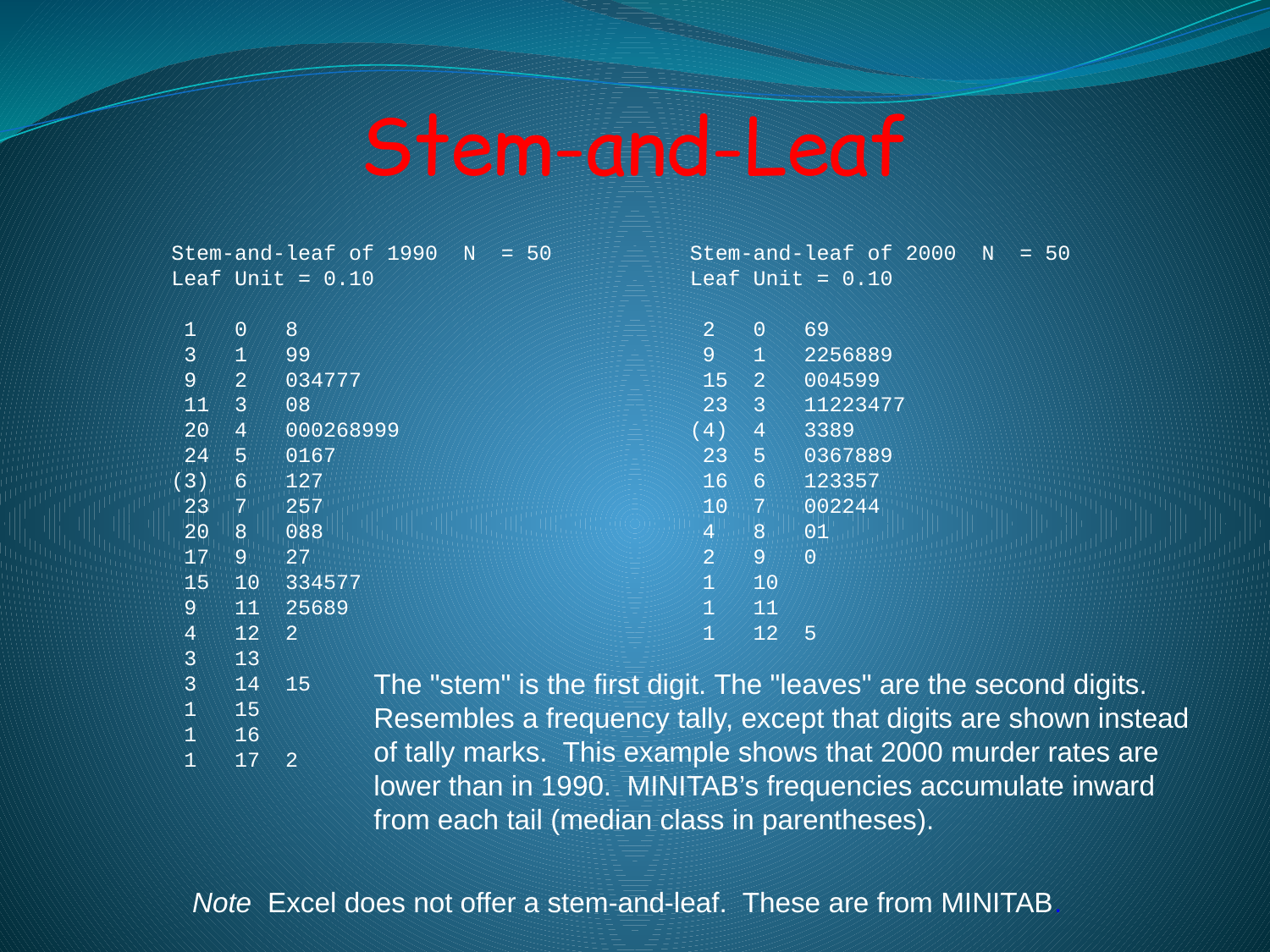

# Stem-and-Leaf
Stem-and-leaf of 1990  N  = 50
Leaf Unit = 0.10

 1   0   8
 3   1   99
 9   2   034777
 11  3   08
 20  4   000268999
 24  5   0167
(3)  6   127
 23  7   257
 20  8   088
 17  9   27
 15  10  334577
 9   11  25689
 4   12  2
 3   13
 3   14  15
 1   15
 1   16
 1   17  2

Stem-and-leaf of 2000  N  = 50
Leaf Unit = 0.10

 2   0   69
 9   1   2256889
 15  2   004599
 23  3   11223477
(4)  4   3389
 23  5   0367889
 16  6   123357
 10  7   002244
 4   8   01
 2   9   0
 1   10
 1   11
 1   12  5
The "stem" is the first digit. The "leaves" are the second digits.  Resembles a frequency tally, except that digits are shown instead of tally marks.  This example shows that 2000 murder rates are lower than in 1990.  MINITAB’s frequencies accumulate inward from each tail (median class in parentheses).
Note  Excel does not offer a stem-and-leaf.  These are from MINITAB.